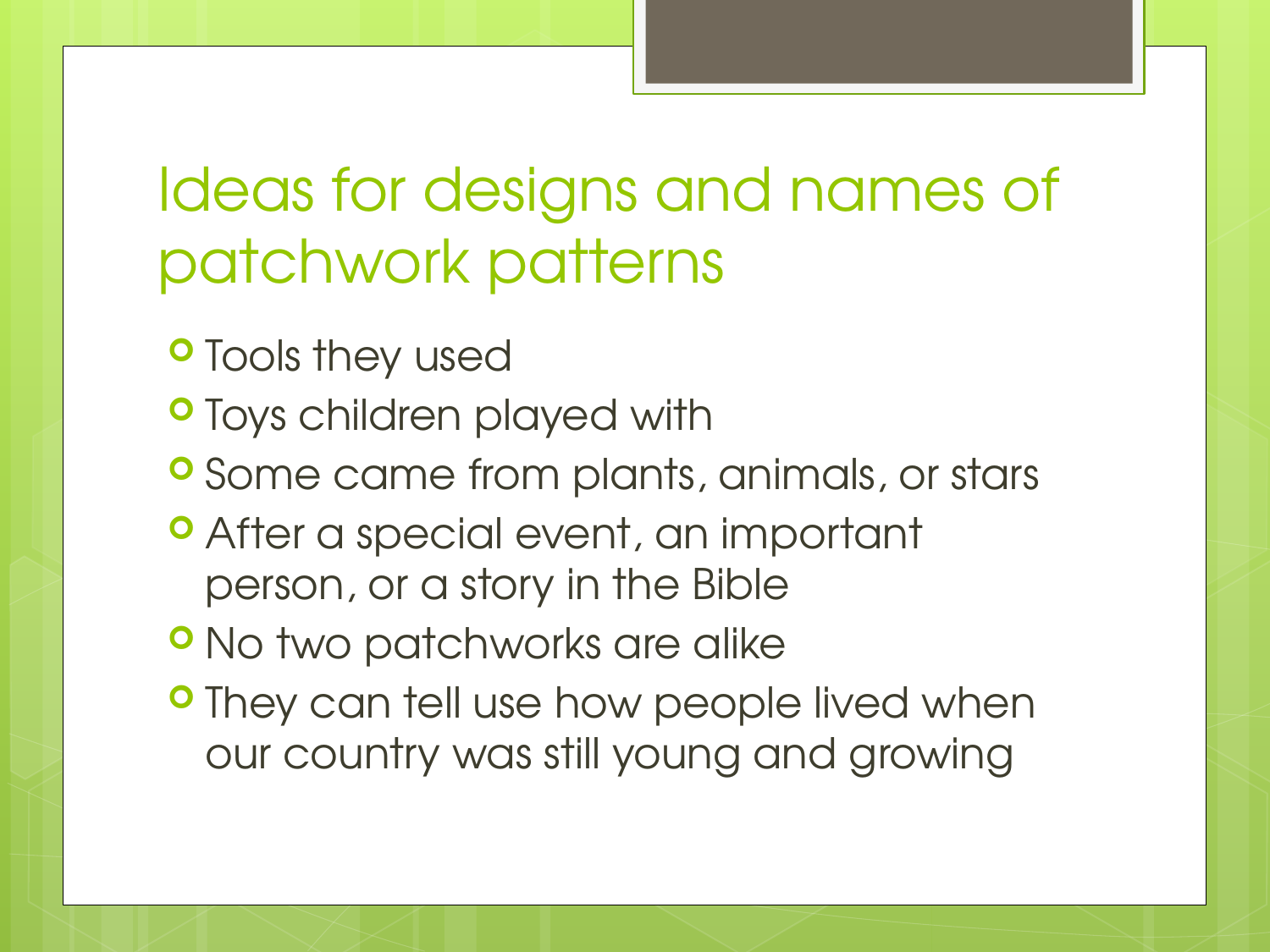

# Ideas for designs and names of patchwork patterns
Tools they used
Toys children played with
Some came from plants, animals, or stars
After a special event, an important person, or a story in the Bible
No two patchworks are alike
They can tell use how people lived when our country was still young and growing